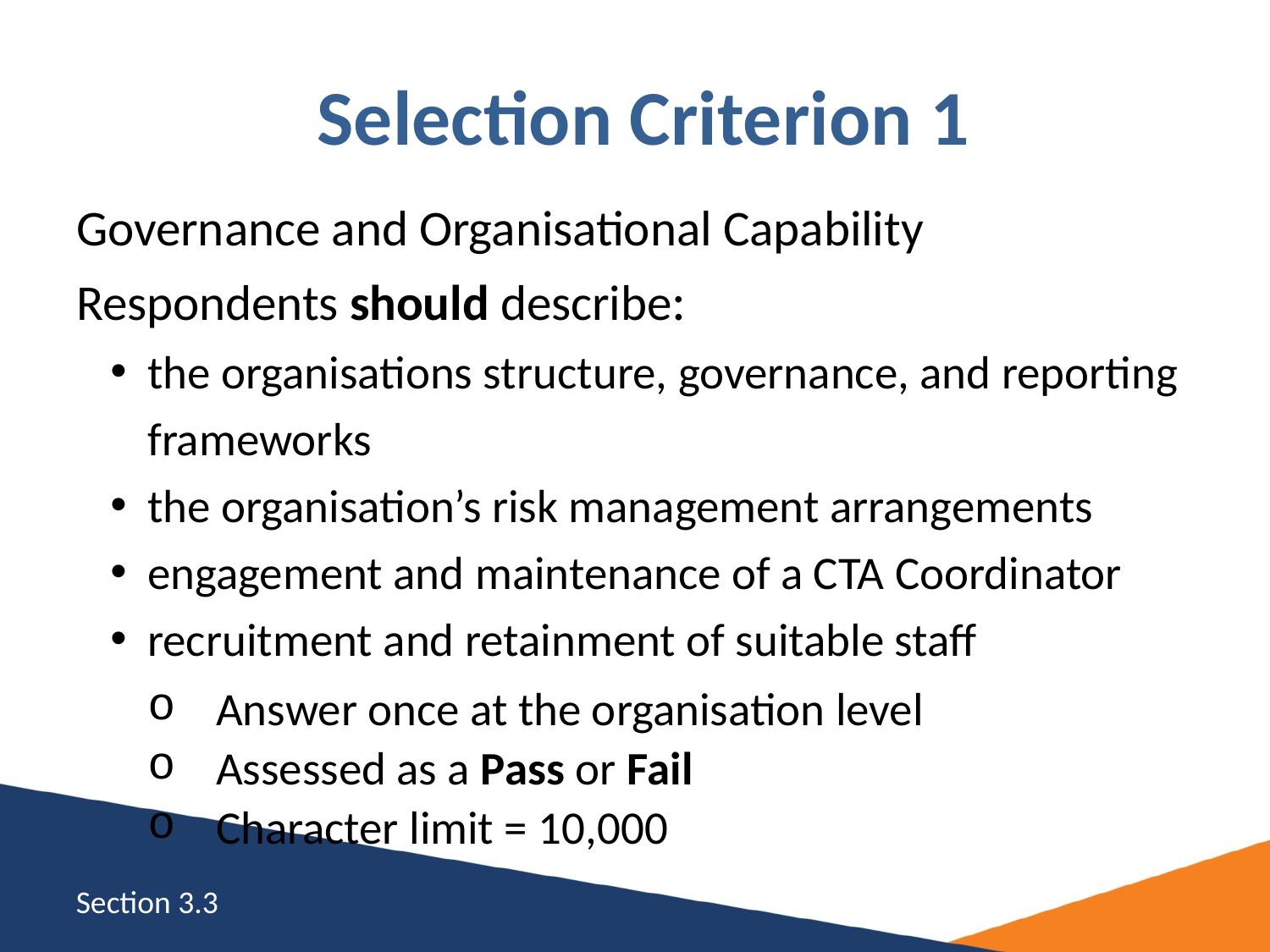

# Selection Criterion 1
Governance and Organisational Capability
Respondents should describe:
the organisations structure, governance, and reporting frameworks
the organisation’s risk management arrangements
engagement and maintenance of a CTA Coordinator
recruitment and retainment of suitable staff
Answer once at the organisation level
Assessed as a Pass or Fail
Character limit = 10,000
Section 3.3